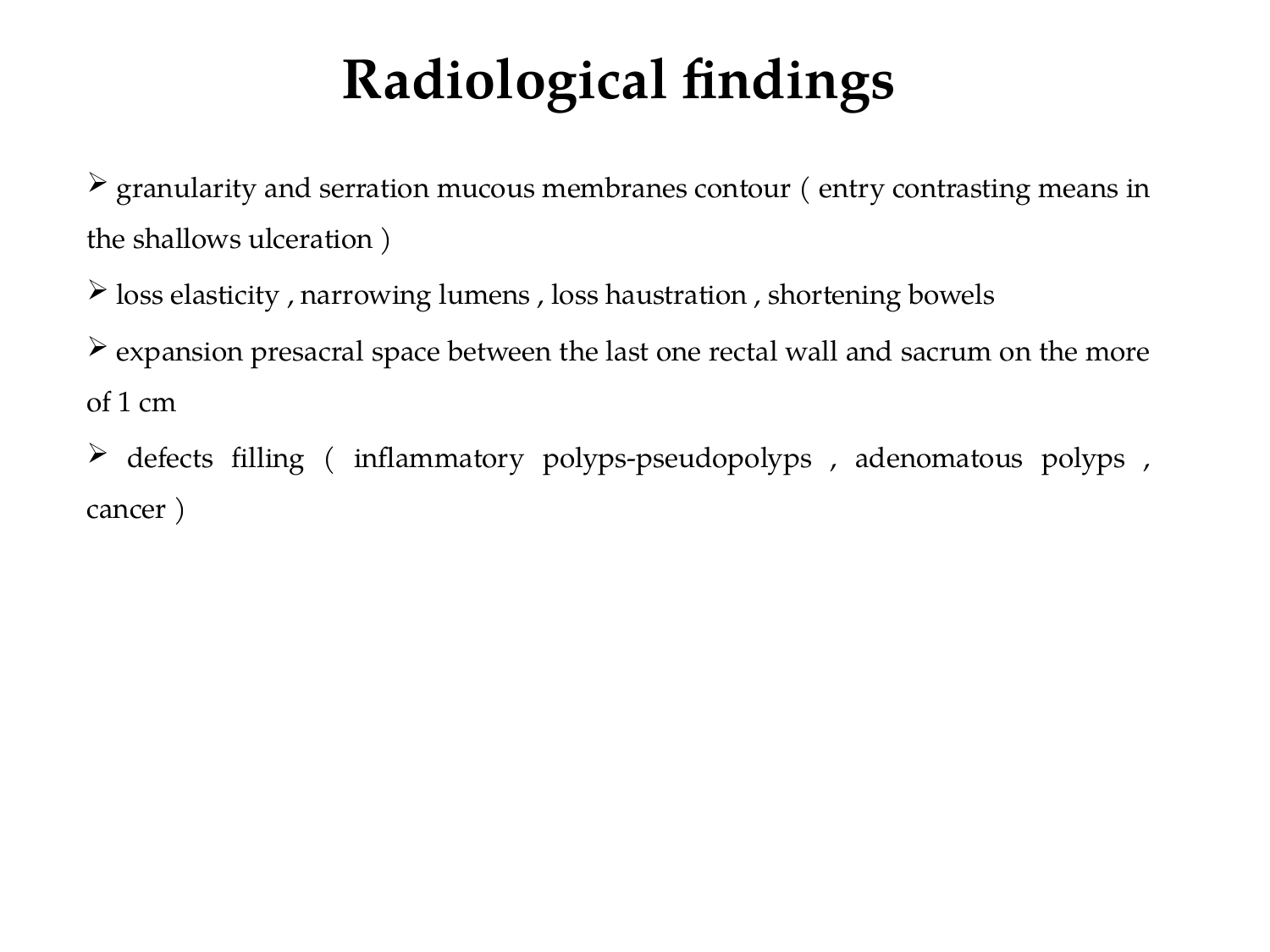

# Radiological findings
 granularity and serration mucous membranes contour ( entry contrasting means in the shallows ulceration )
 loss elasticity , narrowing lumens , loss haustration , shortening bowels
 expansion presacral space between the last one rectal wall and sacrum on the more of 1 cm
 defects filling ( inflammatory polyps-pseudopolyps , adenomatous polyps , cancer )